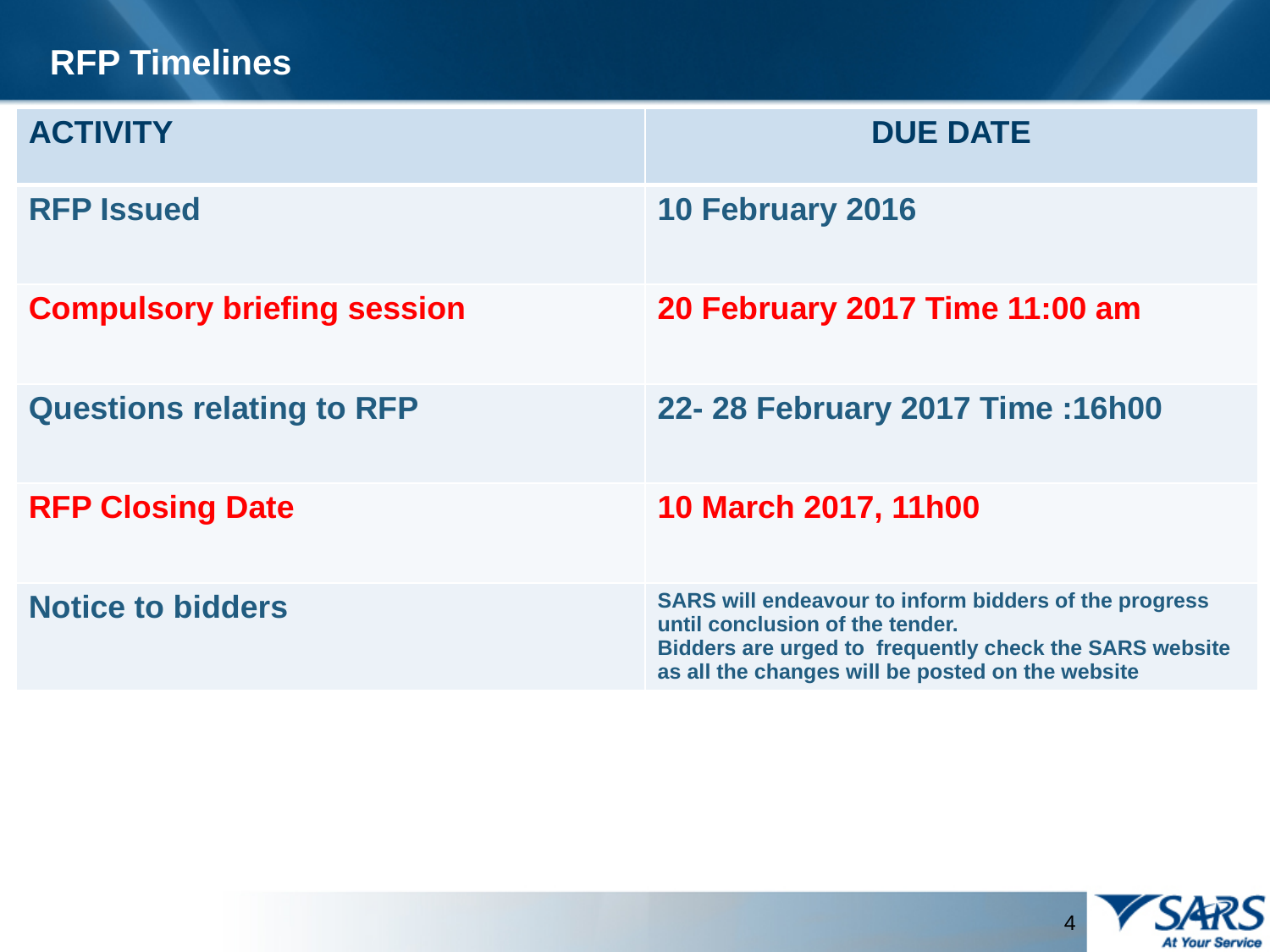

RFP Timelines
| ACTIVITY | DUE DATE |
| --- | --- |
| RFP Issued | 10 February 2016 |
| Compulsory briefing session | 20 February 2017 Time 11:00 am |
| Questions relating to RFP | 22- 28 February 2017 Time :16h00 |
| RFP Closing Date | 10 March 2017, 11h00 |
| Notice to bidders | SARS will endeavour to inform bidders of the progress until conclusion of the tender. Bidders are urged to frequently check the SARS website as all the changes will be posted on the website |
4